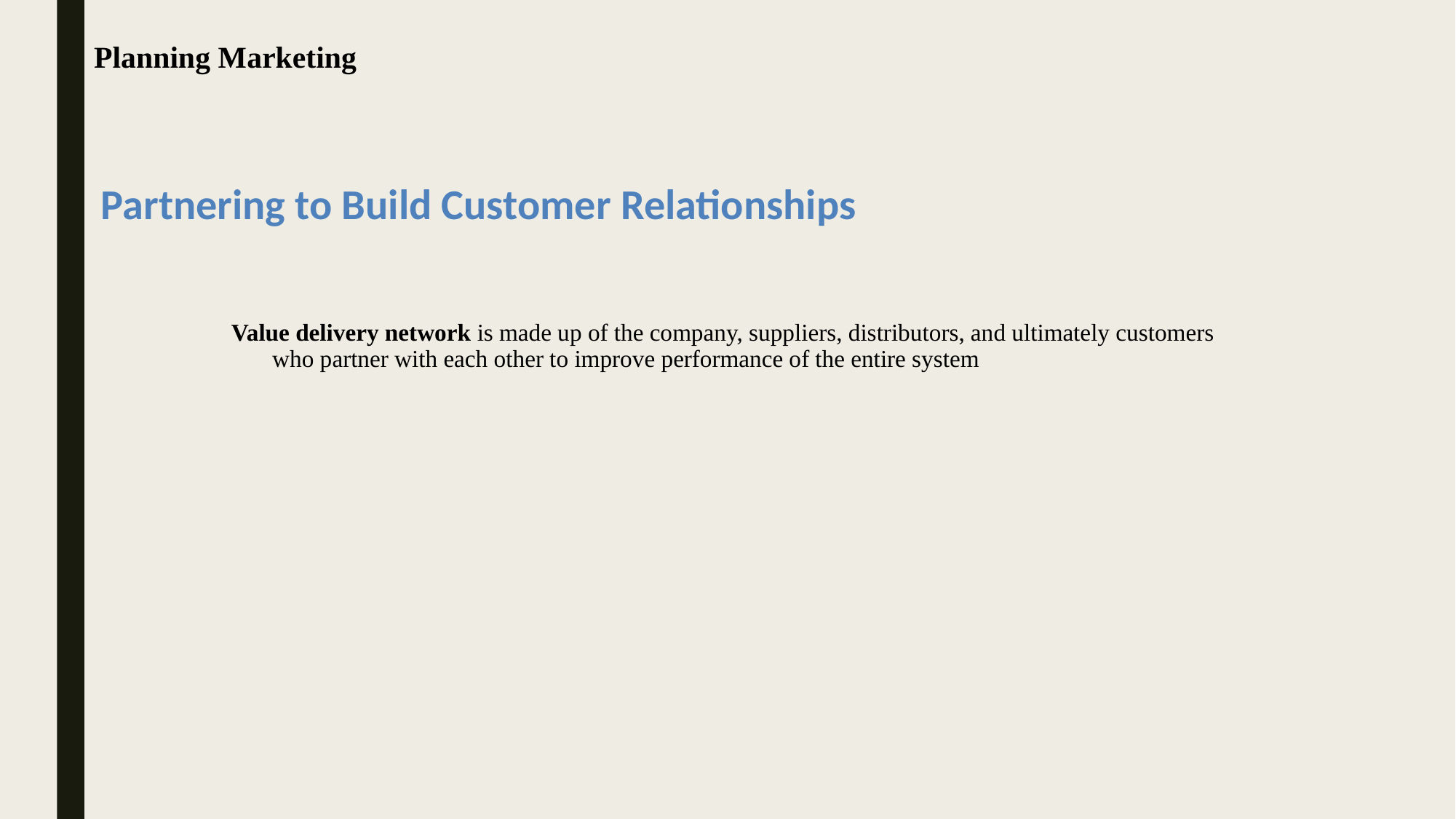

# Planning Marketing
Partnering to Build Customer Relationships
Value delivery network is made up of the company, suppliers, distributors, and ultimately customers who partner with each other to improve performance of the entire system